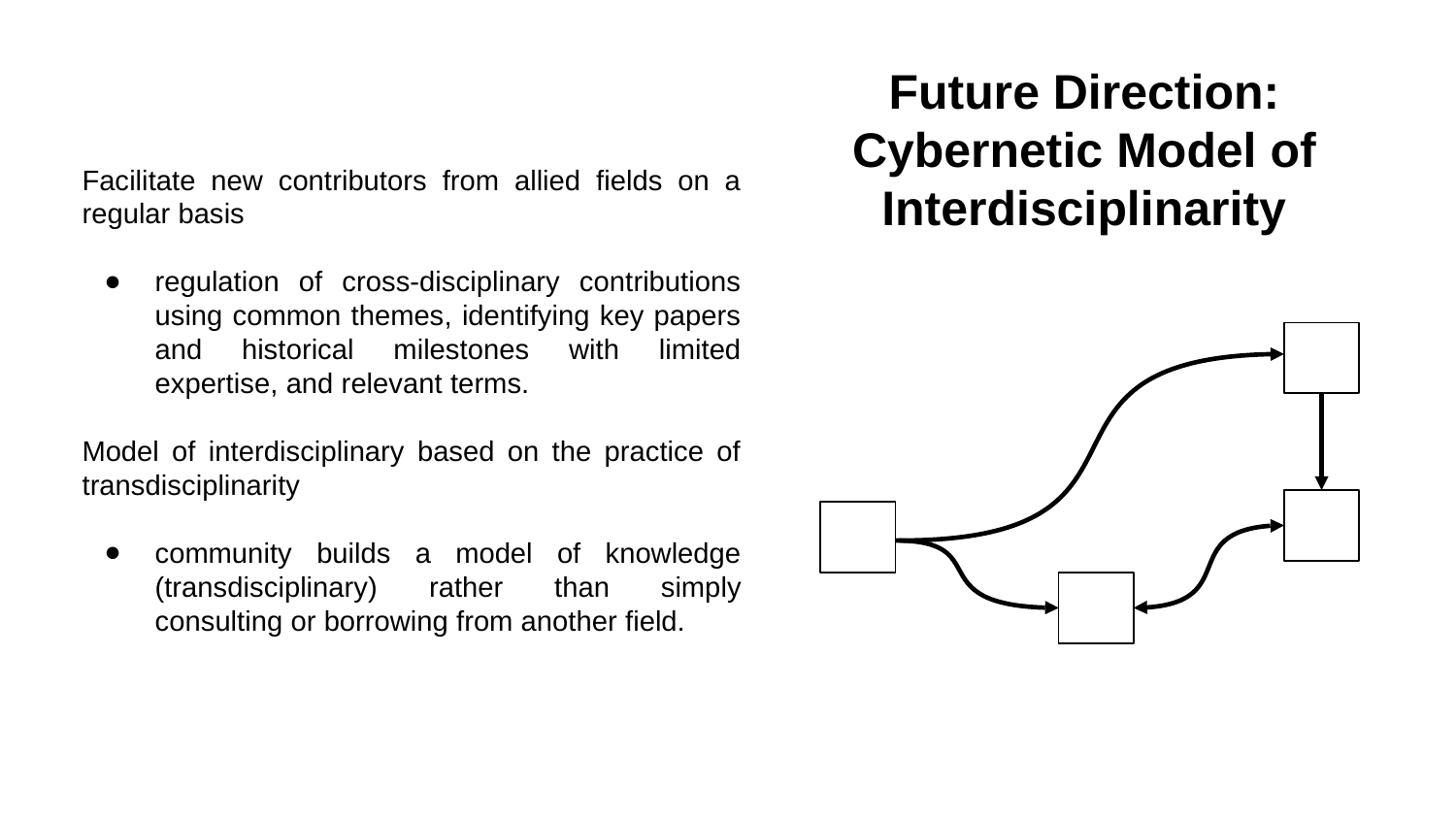

Future Direction: Cybernetic Model of Interdisciplinarity
Facilitate new contributors from allied fields on a regular basis

regulation of cross-disciplinary contributions using common themes, identifying key papers and historical milestones with limited expertise, and relevant terms.

Model of interdisciplinary based on the practice of transdisciplinarity

community builds a model of knowledge (transdisciplinary) rather than simply consulting or borrowing from another field.